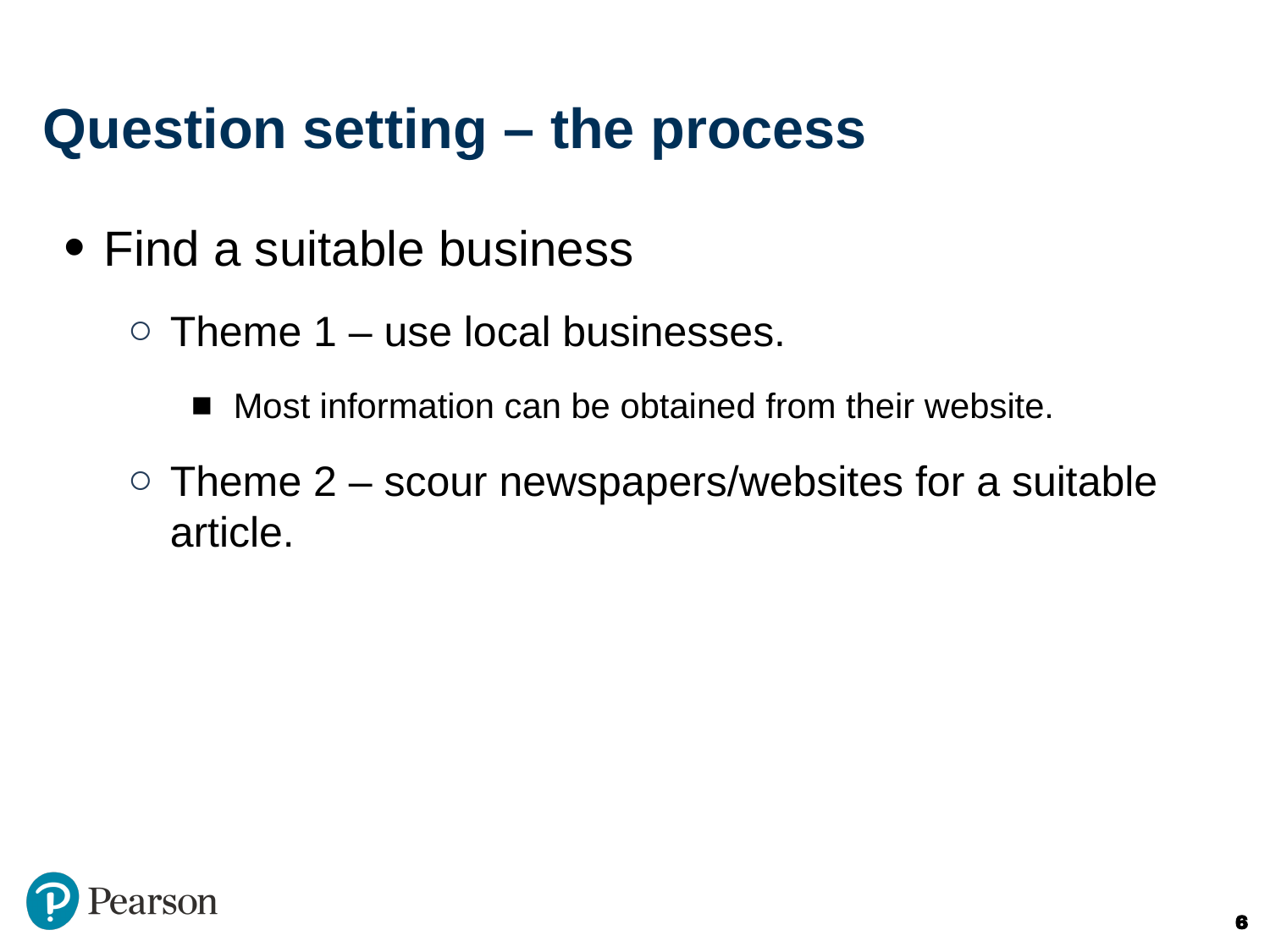

# Question setting – the process
Find a suitable business
Theme 1 – use local businesses.
Most information can be obtained from their website.
Theme 2 – scour newspapers/websites for a suitable article.